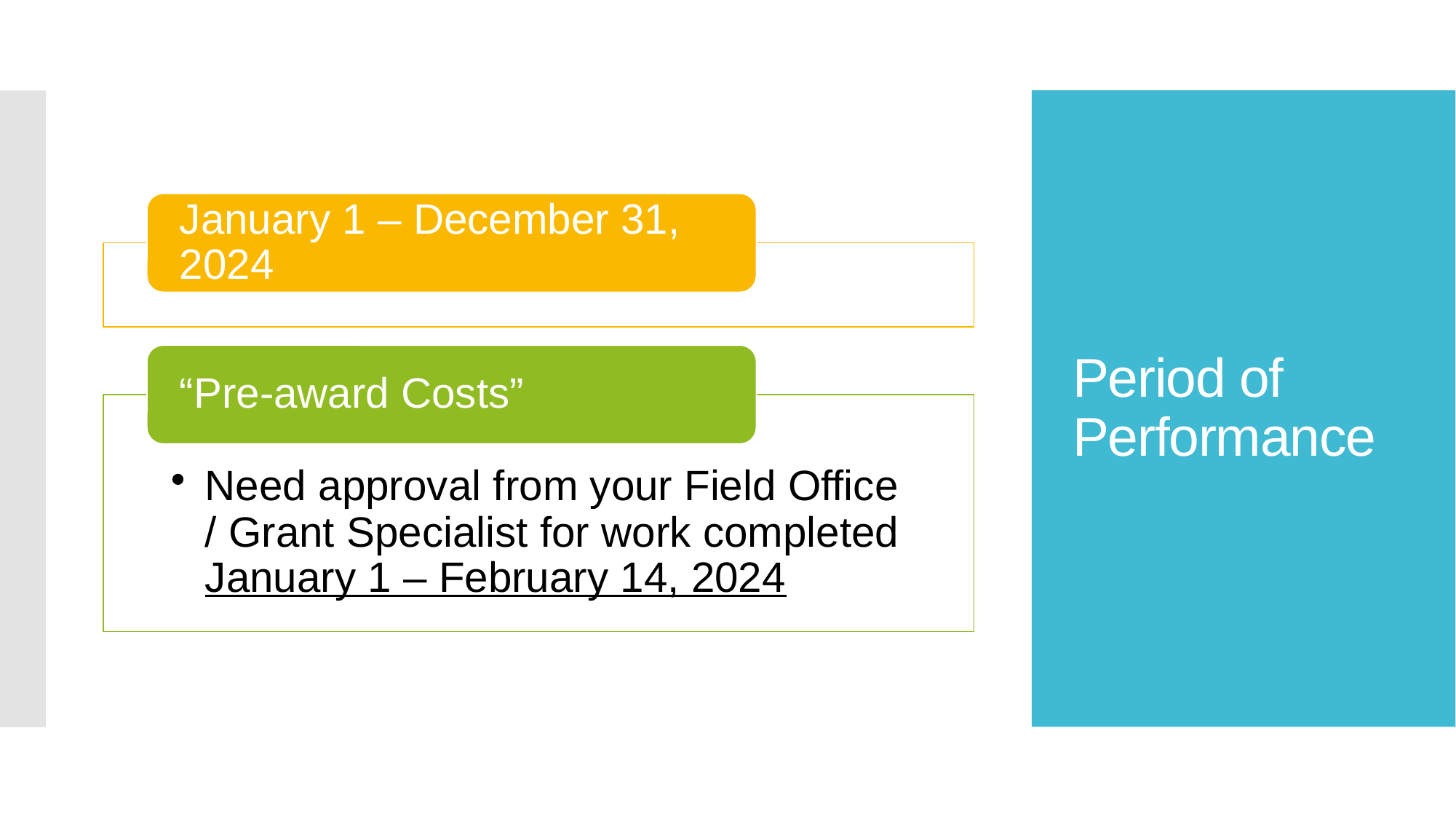

January 1 – December 31, 2024
Need approval from your Field Office / Grant Specialist for work completed January 1 – February 14, 2024
“Pre-award Costs”
# Period of Performance